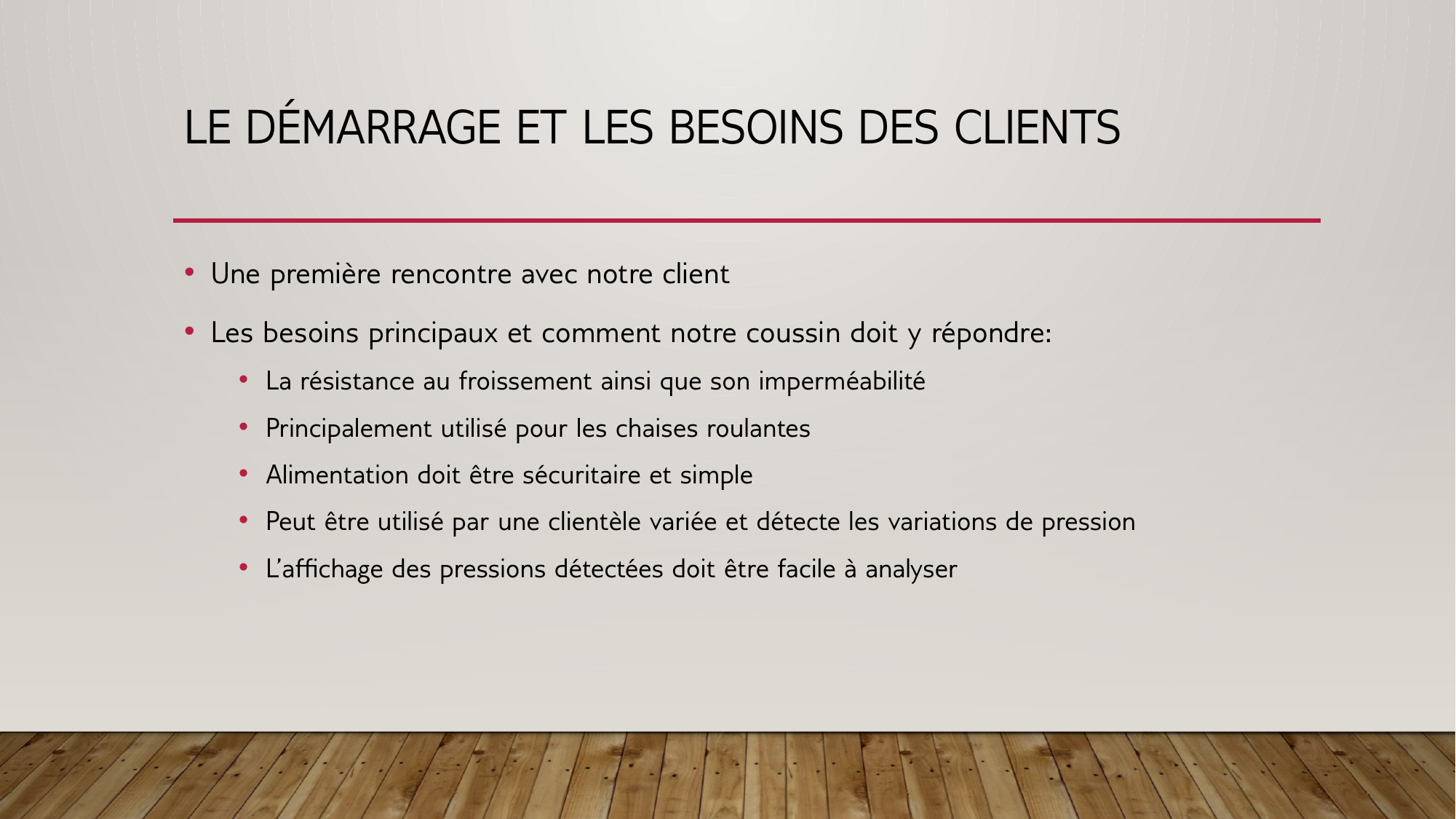

# Le démarrage et les besoins des clients
Une première rencontre avec notre client
Les besoins principaux et comment notre coussin doit y répondre:
La résistance au froissement ainsi que son imperméabilité
Principalement utilisé pour les chaises roulantes
Alimentation doit être sécuritaire et simple
Peut être utilisé par une clientèle variée et détecte les variations de pression
L’affichage des pressions détectées doit être facile à analyser